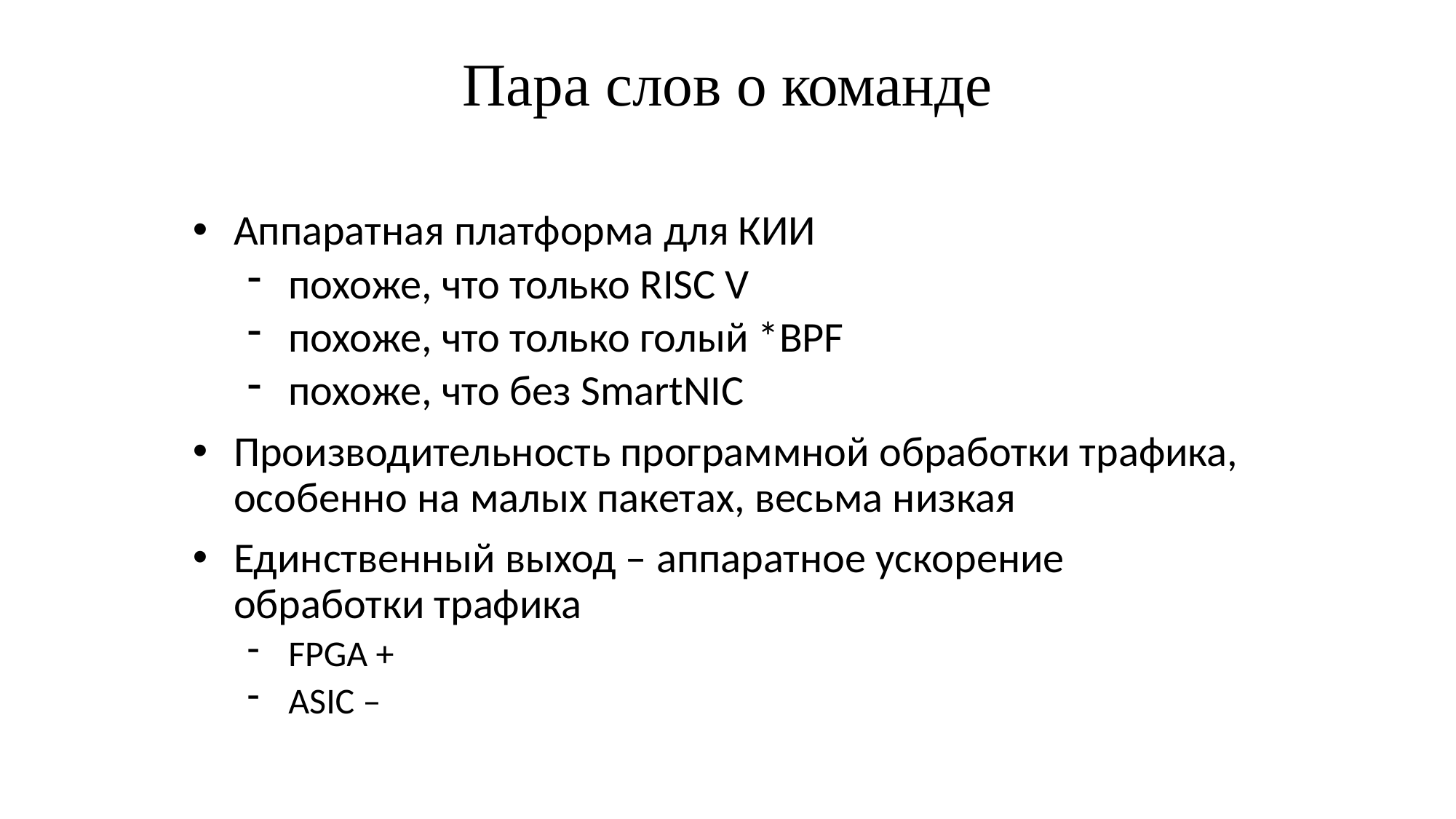

# Пара слов о команде
Аппаратная платформа для КИИ
похоже, что только RISC V
похоже, что только голый *BPF
похоже, что без SmartNIC
Производительность программной обработки трафика, особенно на малых пакетах, весьма низкая
Единственный выход – аппаратное ускорение обработки трафика
FPGA +
ASIC –